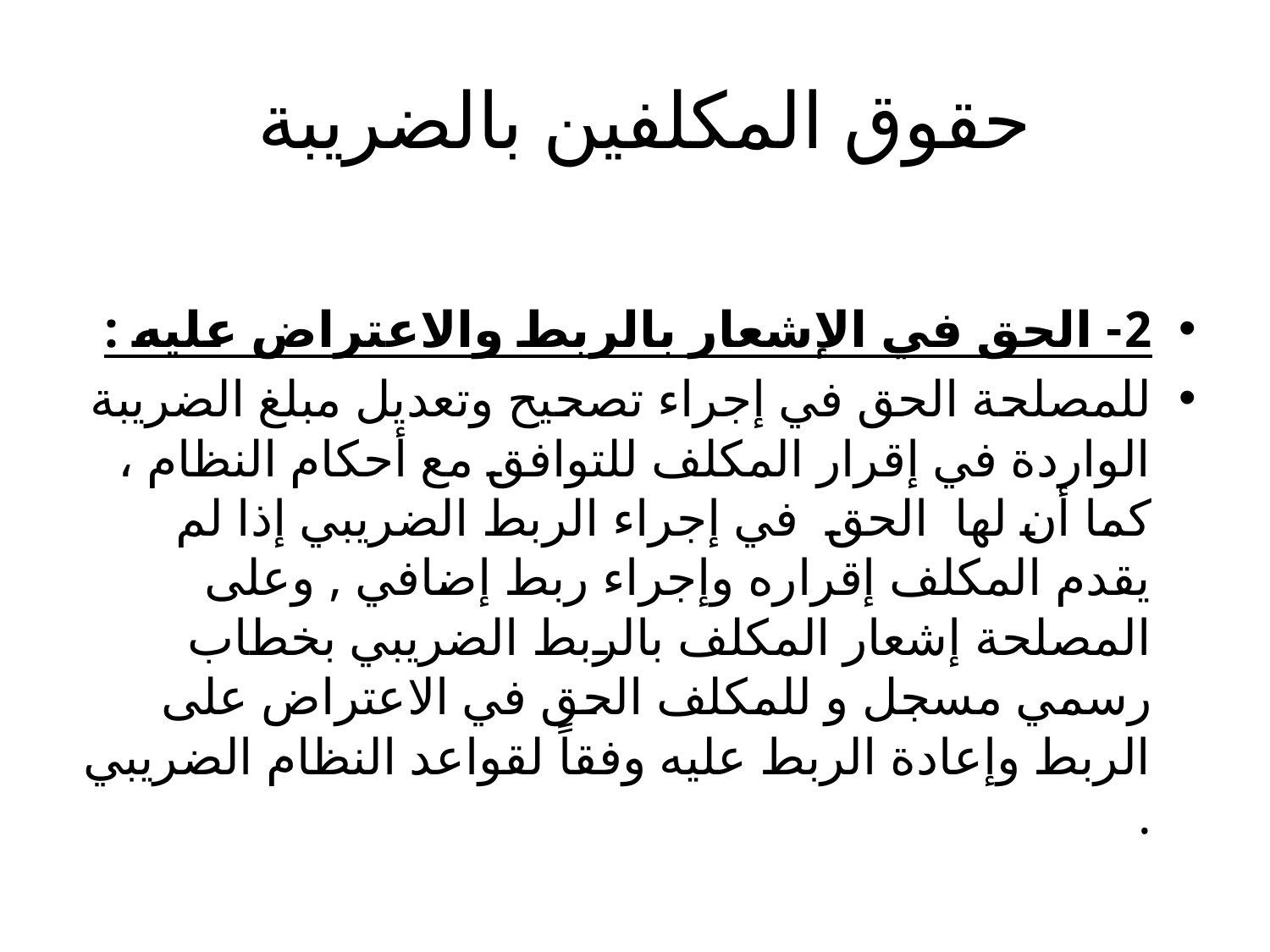

# حقوق المكلفين بالضريبة

2- الحق في الإشعار بالربط والاعتراض عليه :
للمصلحة الحق في إجراء تصحيح وتعديل مبلغ الضريبة الواردة في إقرار المكلف للتوافق مع أحكام النظام ، كما أن لها  الحق  في إجراء الربط الضريبي إذا لم يقدم المكلف إقراره وإجراء ربط إضافي , وعلى المصلحة إشعار المكلف بالربط الضريبي بخطاب رسمي مسجل و للمكلف الحق في الاعتراض على الربط وإعادة الربط عليه وفقاً لقواعد النظام الضريبي .